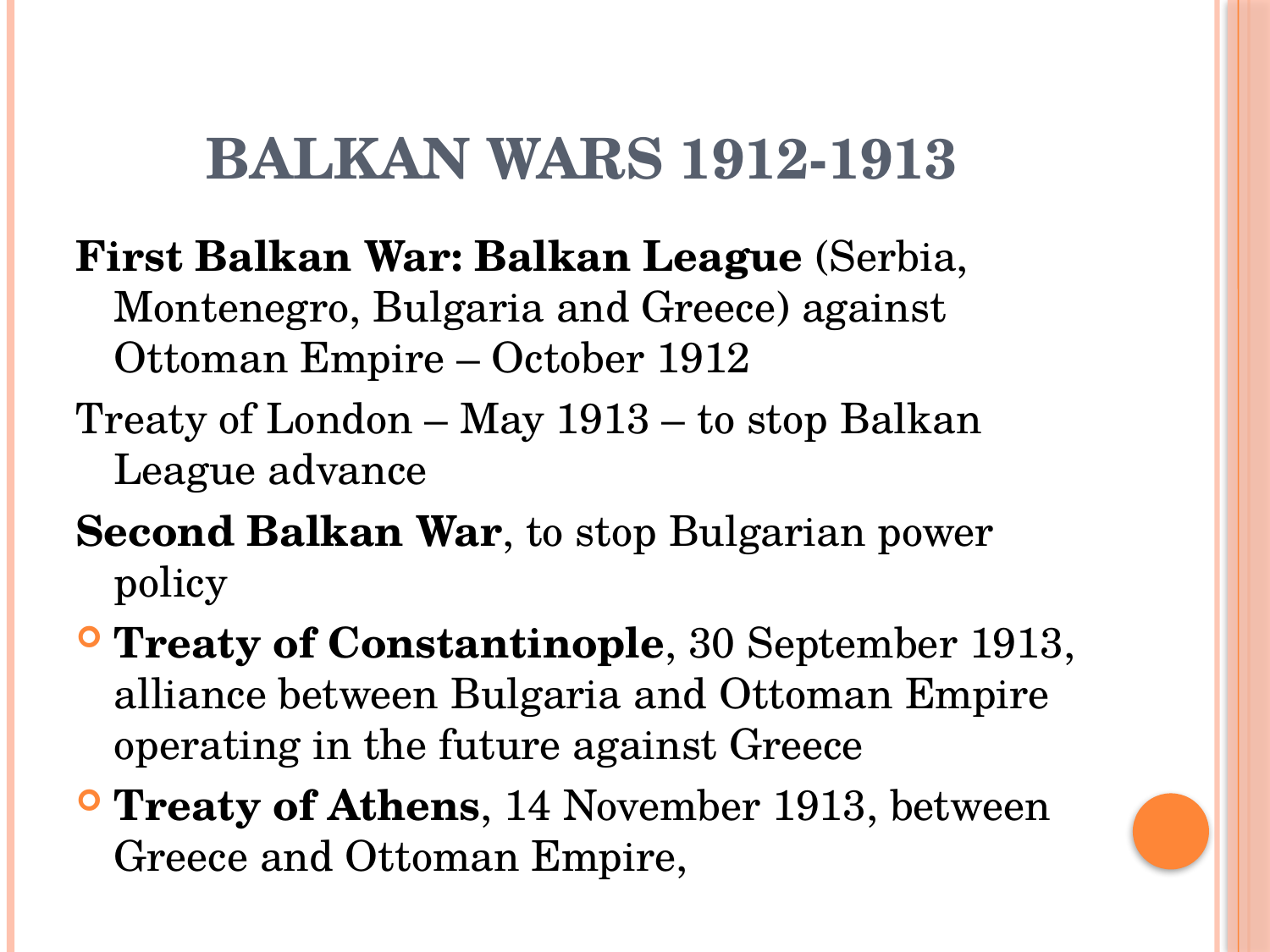

# BALKAN WARS 1912-1913
First Balkan War: Balkan League (Serbia, Montenegro, Bulgaria and Greece) against Ottoman Empire – October 1912
Treaty of London – May 1913 – to stop Balkan League advance
Second Balkan War, to stop Bulgarian power policy
Treaty of Constantinople, 30 September 1913, alliance between Bulgaria and Ottoman Empire operating in the future against Greece
Treaty of Athens, 14 November 1913, between Greece and Ottoman Empire,